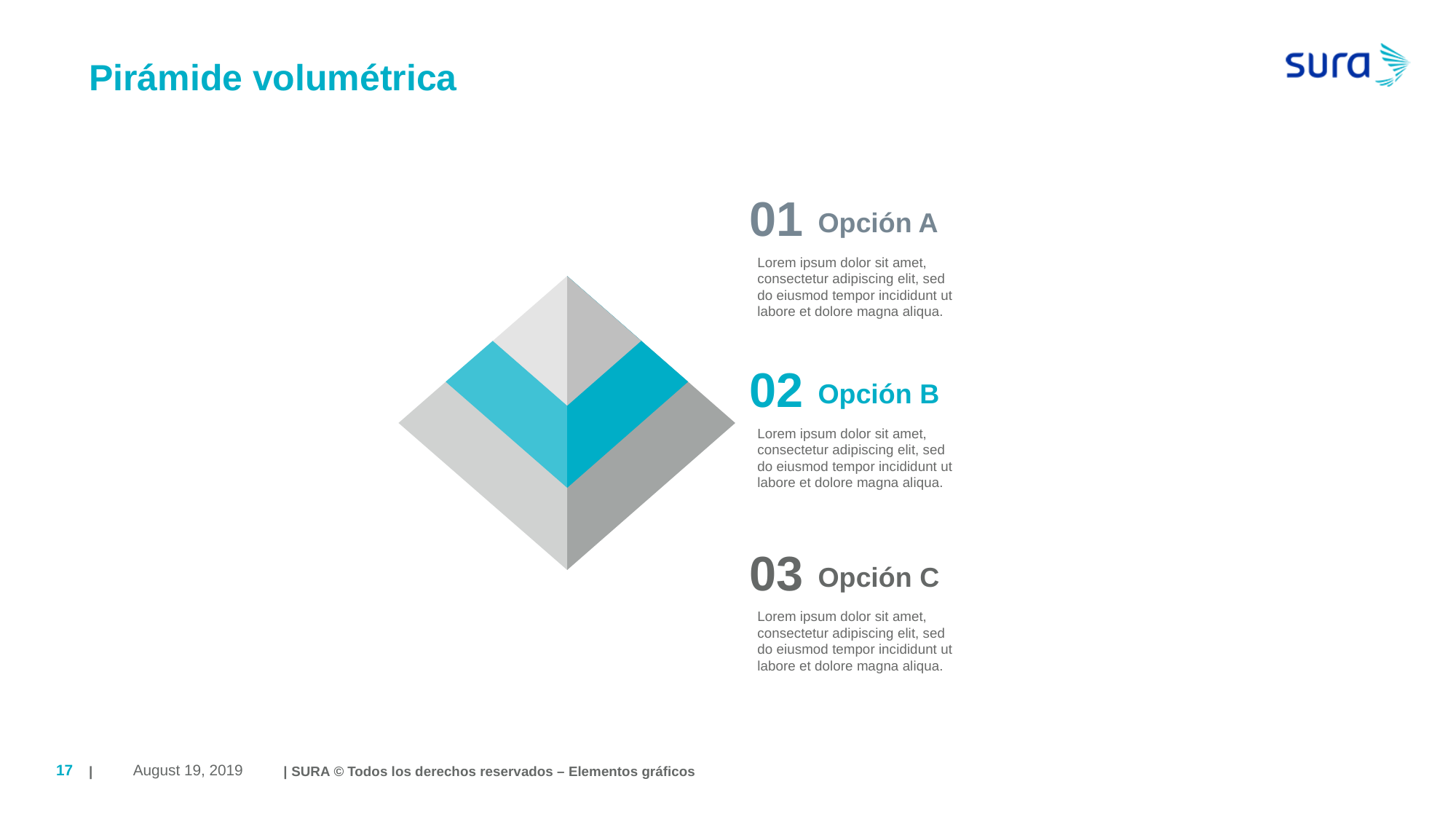

# Pirámide volumétrica
01
Opción A
Lorem ipsum dolor sit amet, consectetur adipiscing elit, sed do eiusmod tempor incididunt ut labore et dolore magna aliqua.

02
Opción B

Lorem ipsum dolor sit amet, consectetur adipiscing elit, sed do eiusmod tempor incididunt ut labore et dolore magna aliqua.
03
Opción C
Lorem ipsum dolor sit amet, consectetur adipiscing elit, sed do eiusmod tempor incididunt ut labore et dolore magna aliqua.
|                                                  | SURA © Todos los derechos reservados – Elementos gráficos
17
August 19, 2019